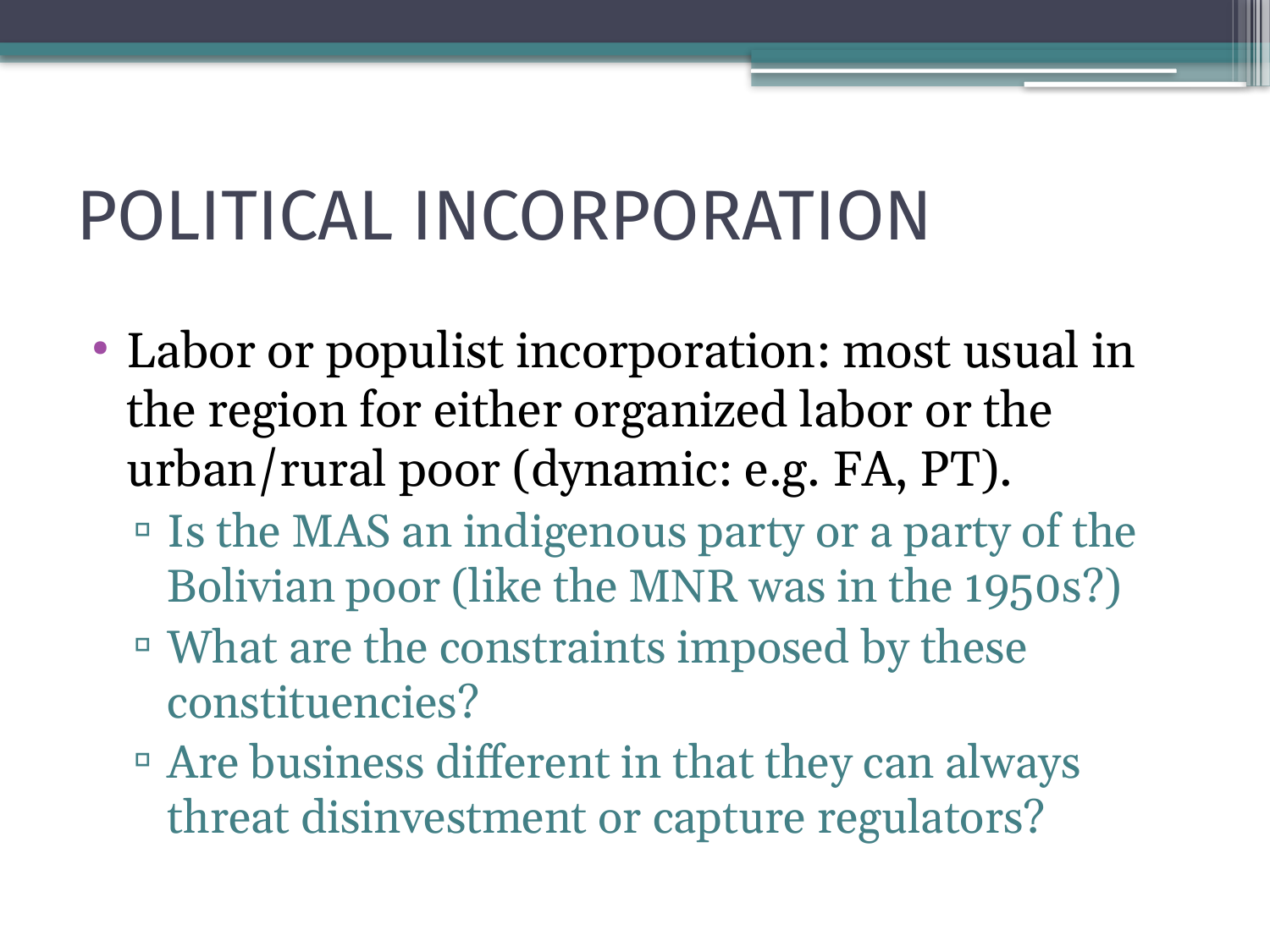

# POLITICAL INCORPORATION
Labor or populist incorporation: most usual in the region for either organized labor or the urban/rural poor (dynamic: e.g. FA, PT).
Is the MAS an indigenous party or a party of the Bolivian poor (like the MNR was in the 1950s?)
What are the constraints imposed by these constituencies?
Are business different in that they can always threat disinvestment or capture regulators?